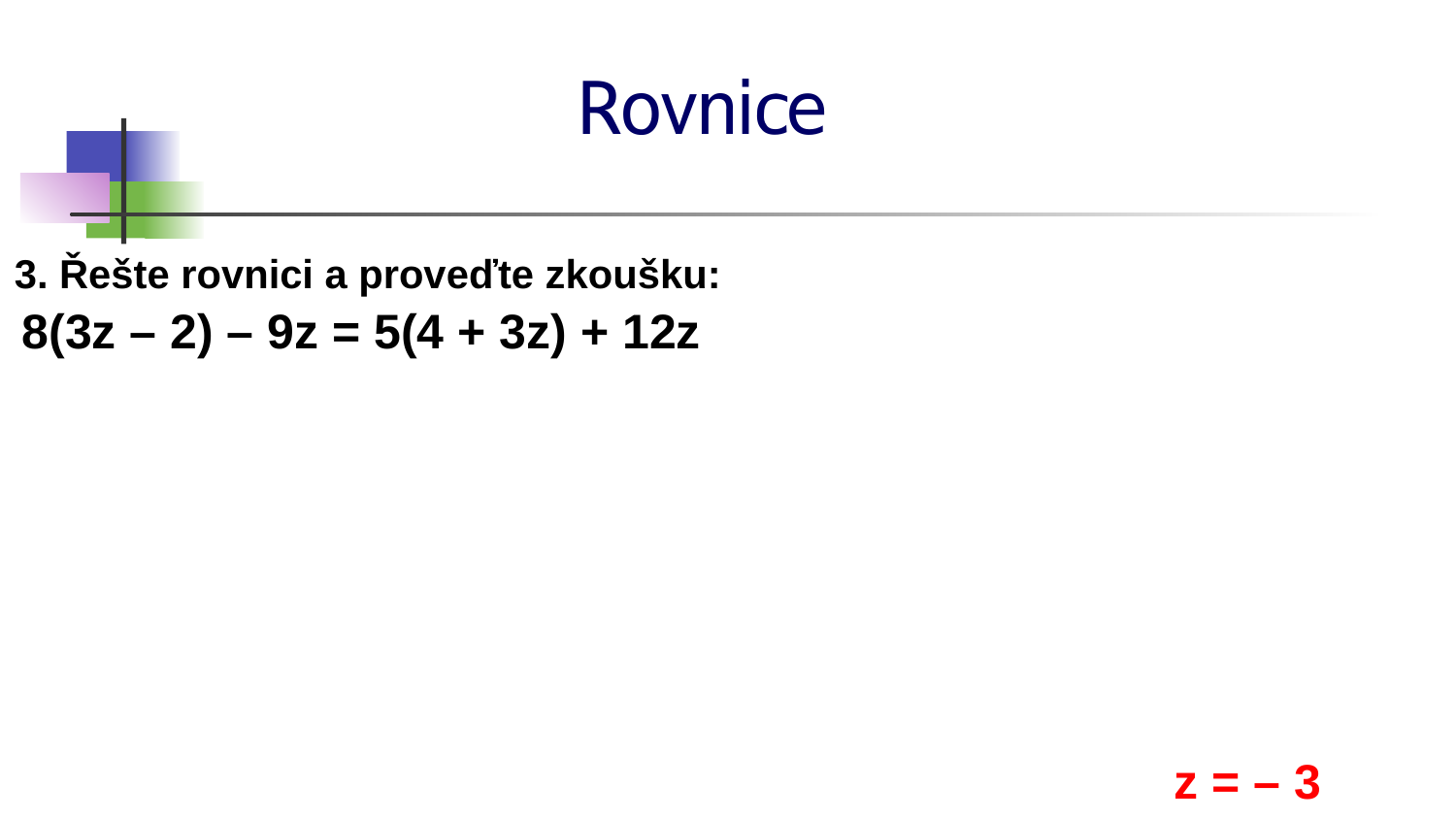

# Rovnice
3. Řešte rovnici a proveďte zkoušku:
 8(3z – 2) – 9z = 5(4 + 3z) + 12z
 z = – 3